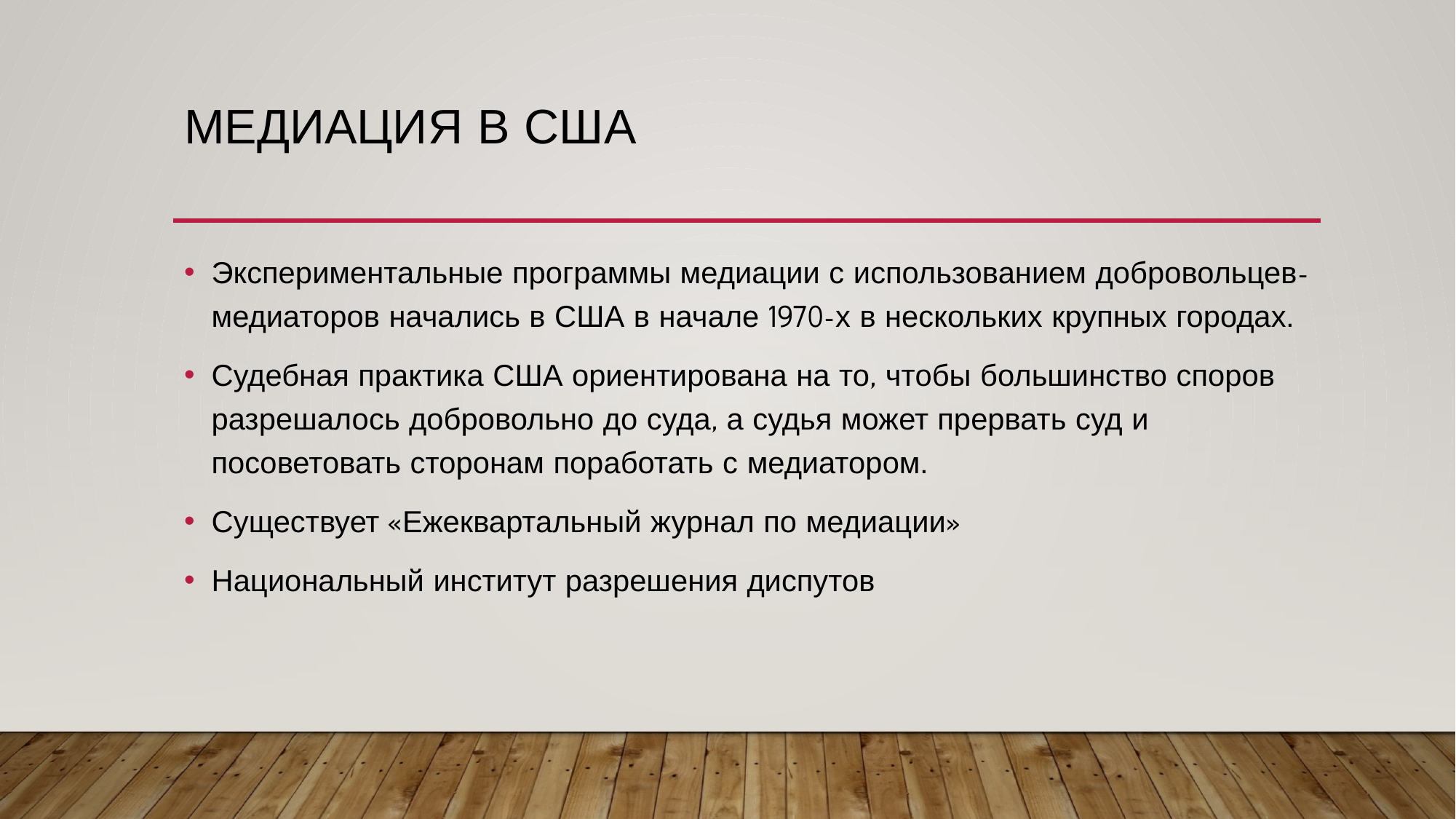

# Медиация в США
Экспериментальные программы медиации с использованием добровольцев-медиаторов начались в США в начале 1970-х в нескольких крупных городах.
Судебная практика США ориентирована на то, чтобы большинство споров разрешалось добровольно до суда, а судья может прервать суд и посоветовать сторонам поработать с медиатором.
Существует «Ежеквартальный журнал по медиации»
Национальный институт разрешения диспутов